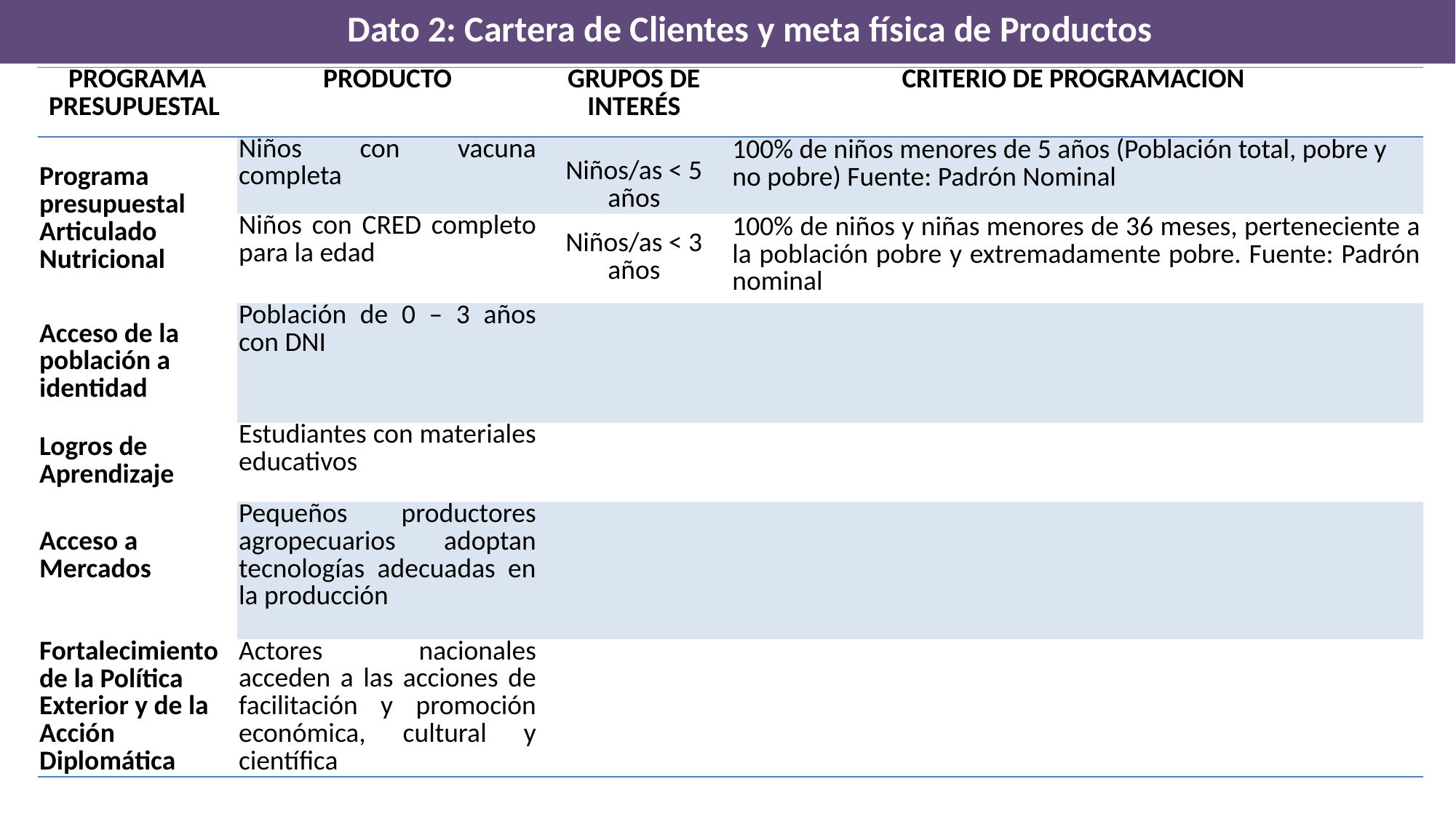

Dato 2: Cartera de Clientes y meta física de Productos
| PROGRAMA PRESUPUESTAL | PRODUCTO | GRUPOS DE INTERÉS | CRITERIO DE PROGRAMACION |
| --- | --- | --- | --- |
| Programa presupuestal Articulado Nutricional | Niños con vacuna completa | Niños/as < 5 años | 100% de niños menores de 5 años (Población total, pobre y no pobre) Fuente: Padrón Nominal |
|  | Niños con CRED completo para la edad | Niños/as < 3 años | 100% de niños y niñas menores de 36 meses, perteneciente a la población pobre y extremadamente pobre. Fuente: Padrón nominal |
| Acceso de la población a identidad | Población de 0 – 3 años con DNI |  |  |
| Logros de Aprendizaje | Estudiantes con materiales educativos |  |  |
| Acceso a Mercados | Pequeños productores agropecuarios adoptan tecnologías adecuadas en la producción |  |  |
| Fortalecimiento de la Política Exterior y de la Acción Diplomática | Actores nacionales acceden a las acciones de facilitación y promoción económica, cultural y científica |  |  |